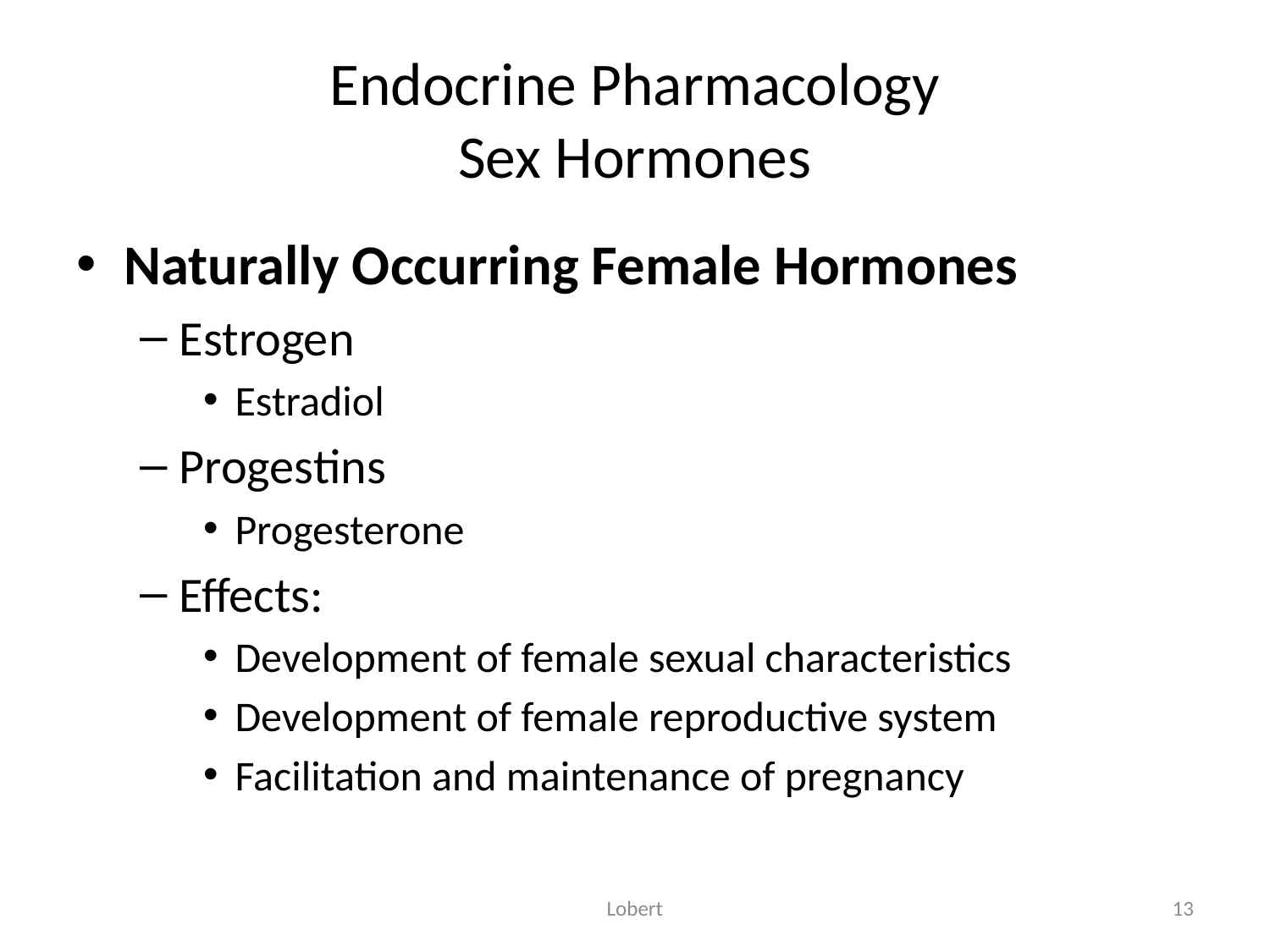

# Endocrine Pharmacology Sex Hormones
Naturally Occurring Female Hormones
Estrogen
Estradiol
Progestins
Progesterone
Effects:
Development of female sexual characteristics
Development of female reproductive system
Facilitation and maintenance of pregnancy

Lobert
13